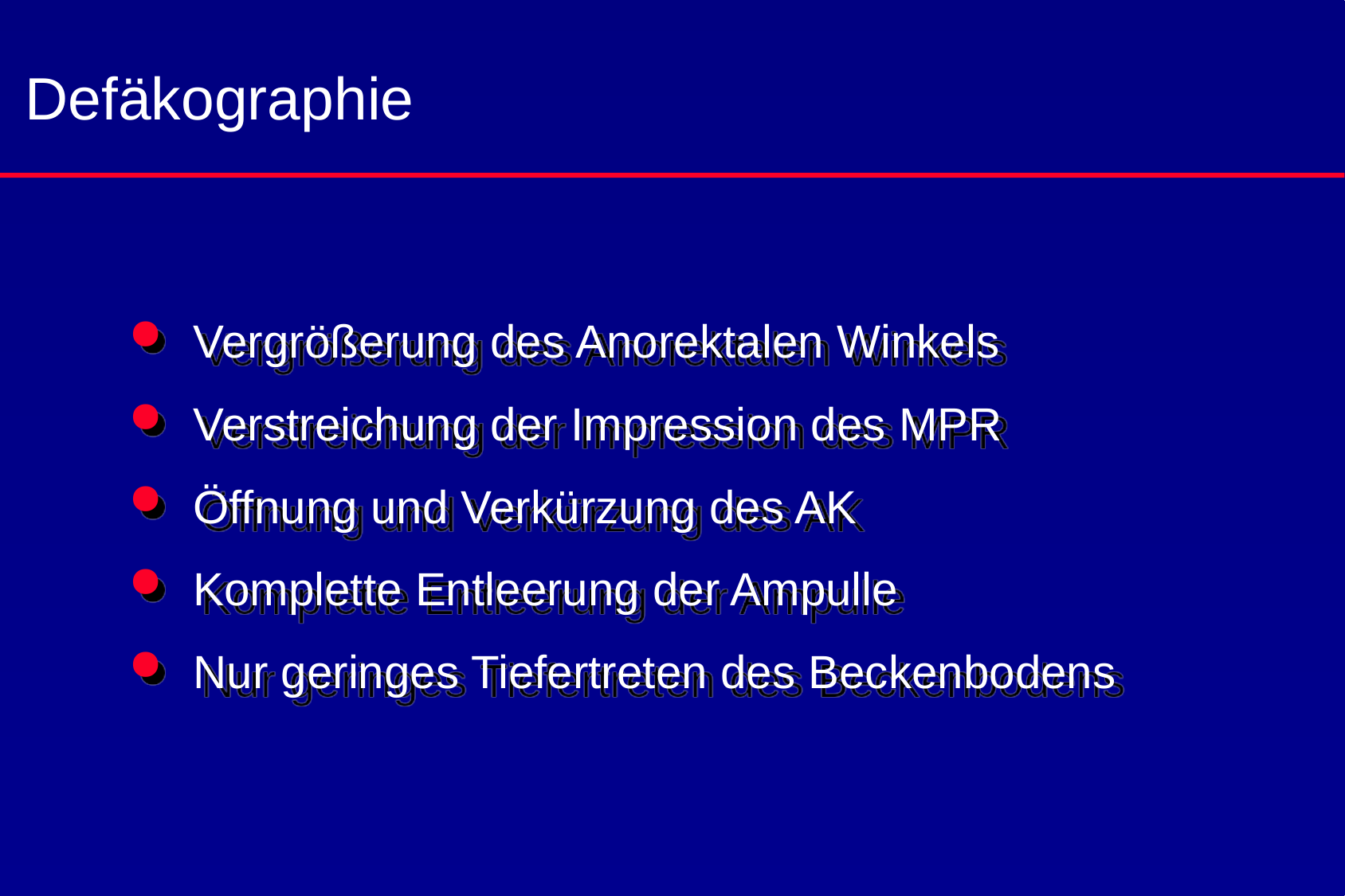

Defäkographie

Vergrößerung des Anorektalen Winkels
Verstreichung der Impression des MPR
Öffnung und Verkürzung des AK
Komplette Entleerung der Ampulle
Nur geringes Tiefertreten des Beckenbodens